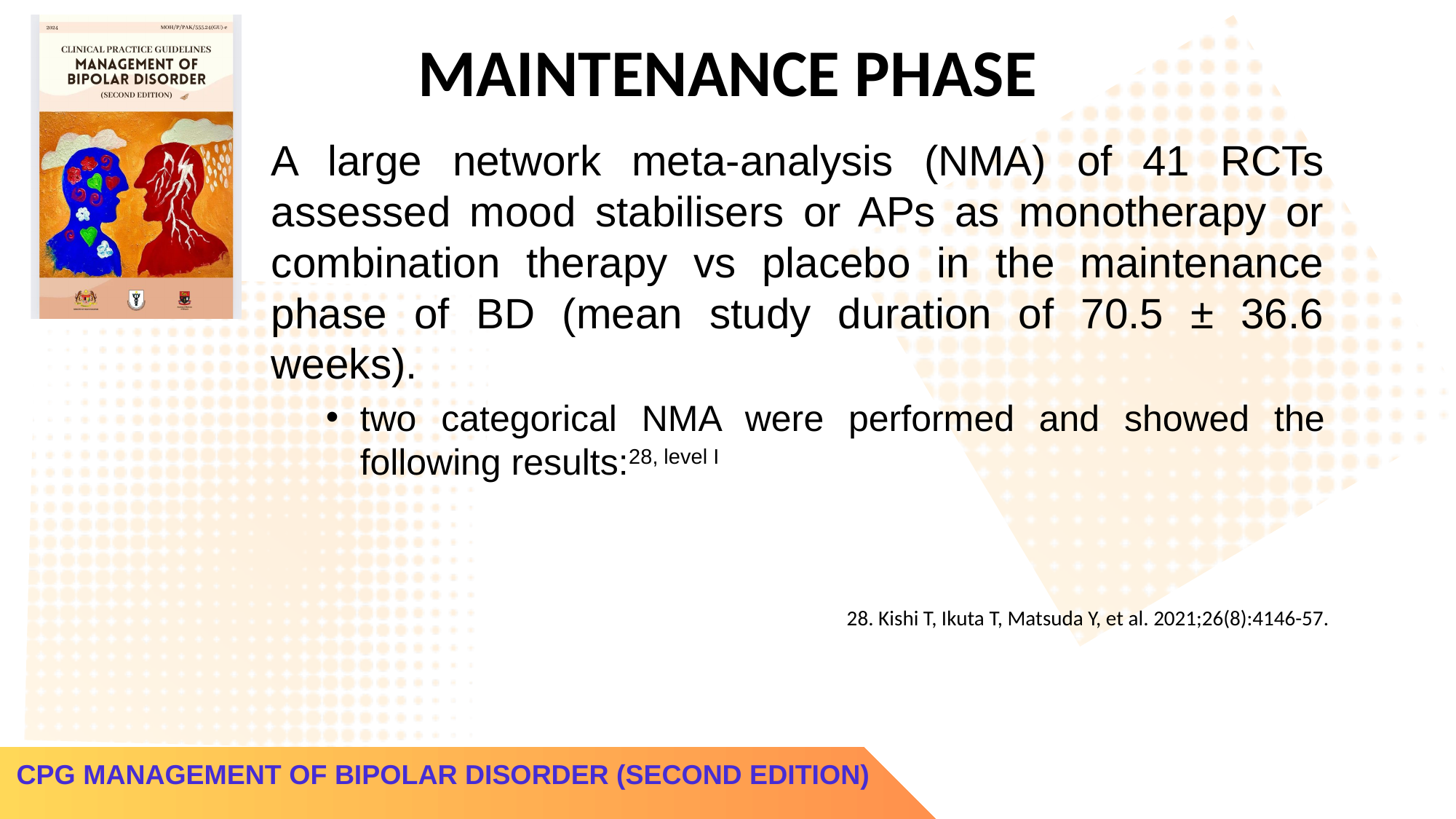

MAINTENANCE PHASE

A large network meta-analysis (NMA) of 41 RCTs assessed mood stabilisers or APs as monotherapy or combination therapy vs placebo in the maintenance phase of BD (mean study duration of 70.5 ± 36.6 weeks).
two categorical NMA were performed and showed the following results:28, level I

28. Kishi T, Ikuta T, Matsuda Y, et al. 2021;26(8):4146-57.

CPG MANAGEMENT OF BIPOLAR DISORDER (SECOND EDITION)